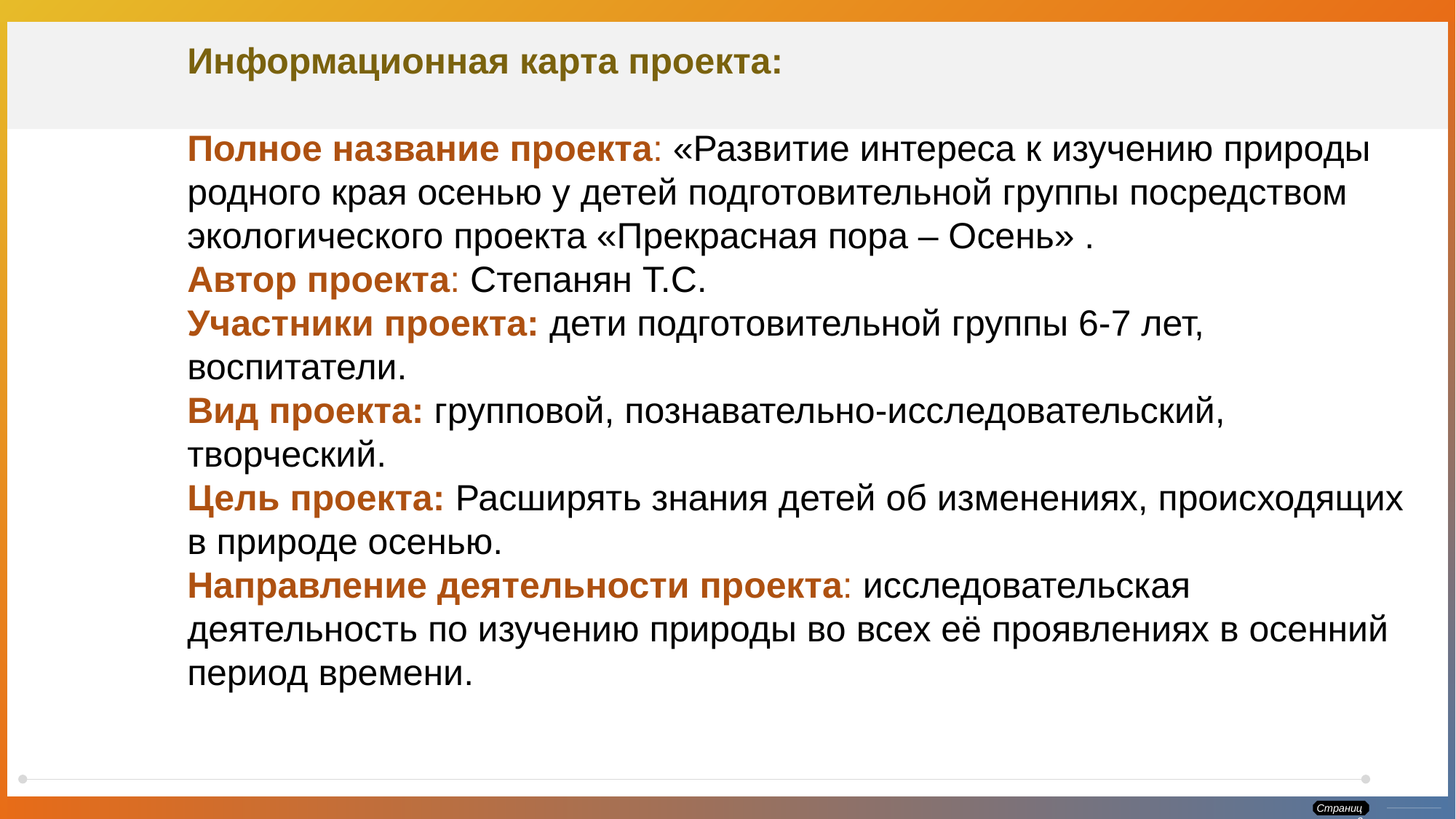

Информационная карта проекта:

Полное название проекта: «Развитие интереса к изучению природы родного края осенью у детей подготовительной группы посредством экологического проекта «Прекрасная пора – Осень» .
Автор проекта: Степанян Т.С.
Участники проекта: дети подготовительной группы 6-7 лет, воспитатели.
Вид проекта: групповой, познавательно-исследовательский, творческий.
Цель проекта: Расширять знания детей об изменениях, происходящих в природе осенью.
Направление деятельности проекта: исследовательская деятельность по изучению природы во всех её проявлениях в осенний период времени.

 Страница 2